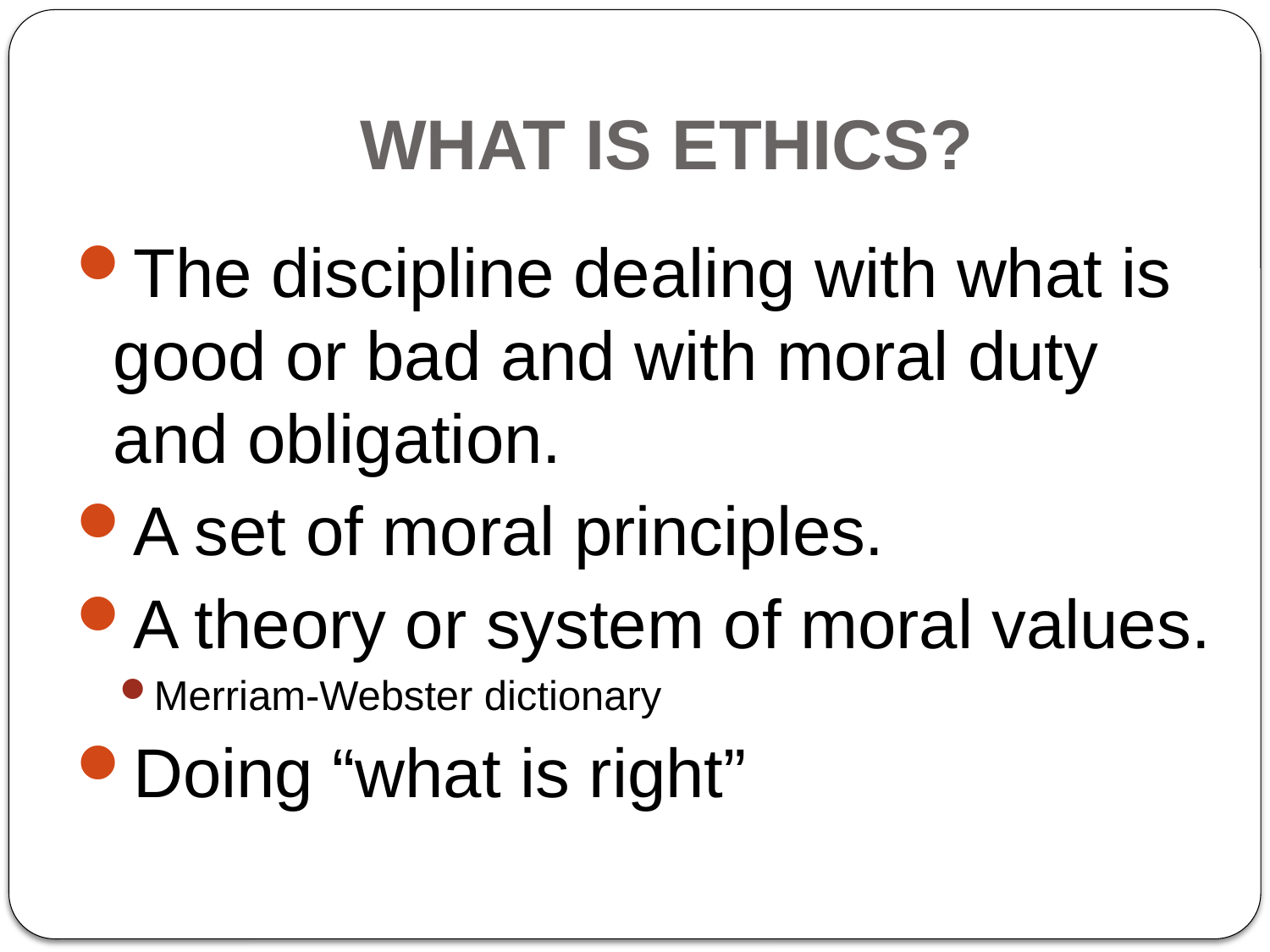

# WHAT IS ETHICS?
The discipline dealing with what is good or bad and with moral duty and obligation.
A set of moral principles.
A theory or system of moral values.
Merriam-Webster dictionary
Doing “what is right”